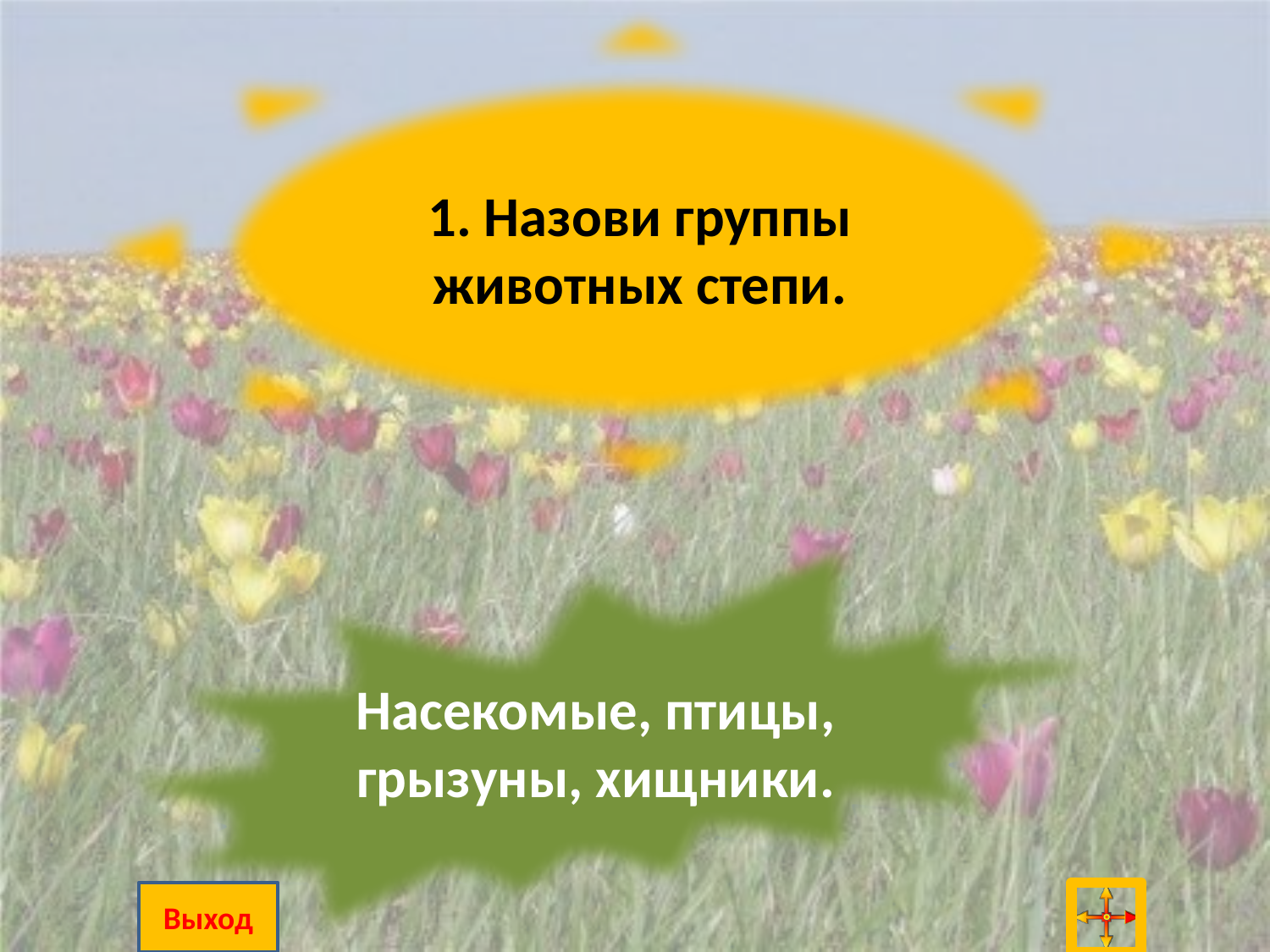

1. Назови группы животных степи.
Насекомые, птицы, грызуны, хищники.
Выход